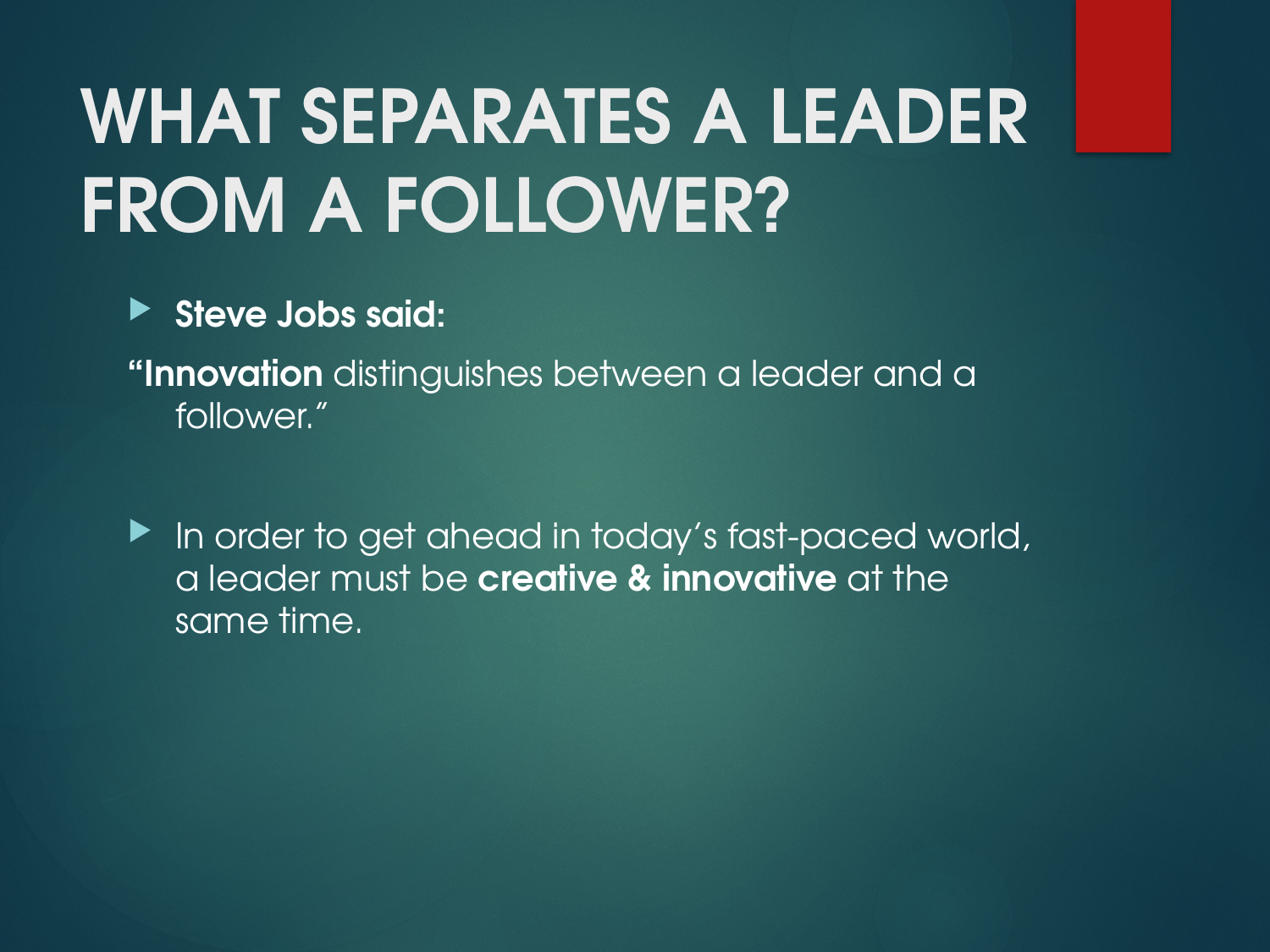

# WHAT SEPARATES A LEADER FROM A FOLLOWER?
Steve Jobs said:
“Innovation distinguishes between a leader and a follower.”

In order to get ahead in today’s fast-paced world, a leader must be creative & innovative at the same time.